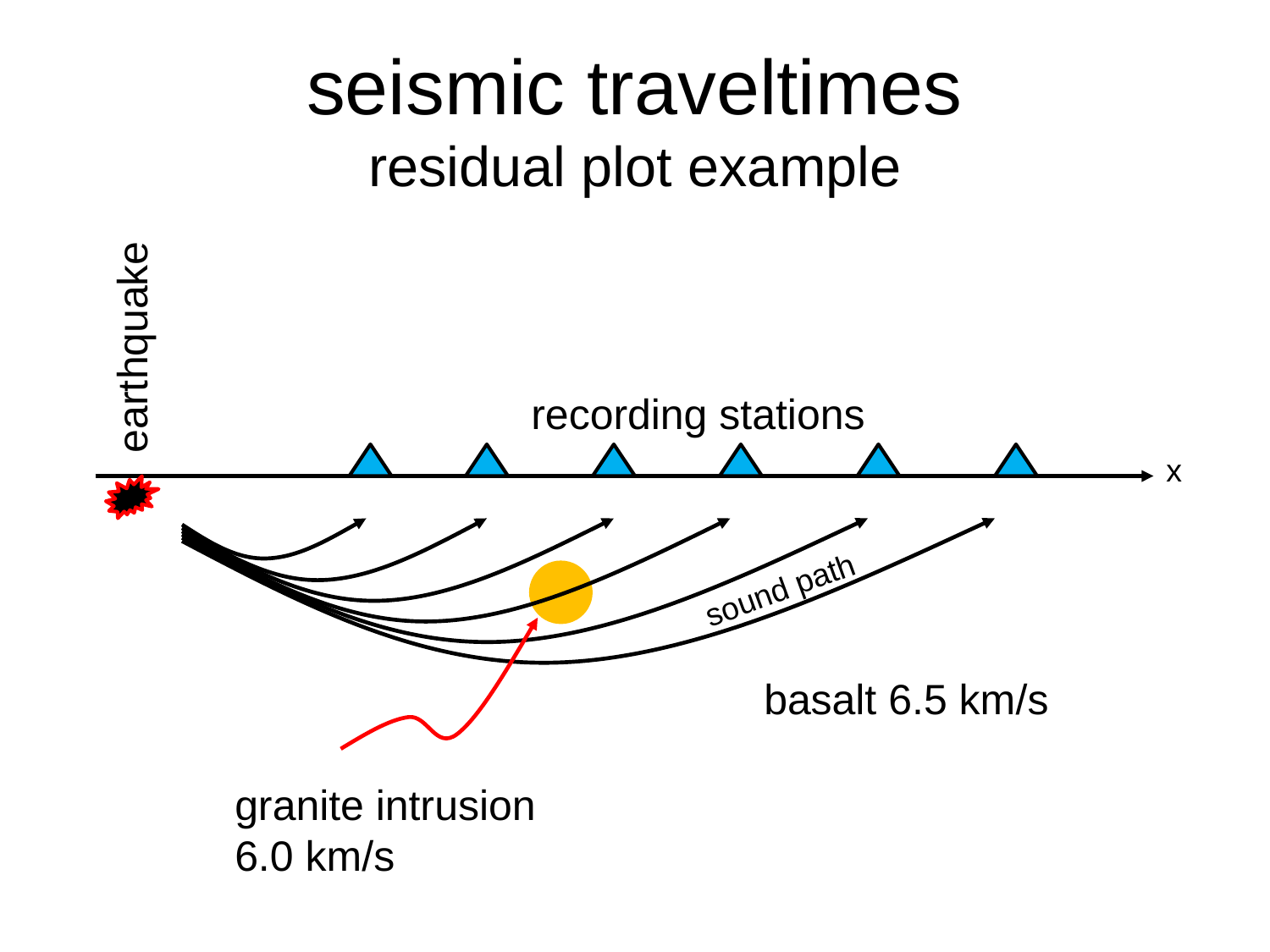

# seismic traveltimes residual plot example

earthquake
recording stations

x

sound path

basalt 6.5 km/s
granite intrusion
6.0 km/s